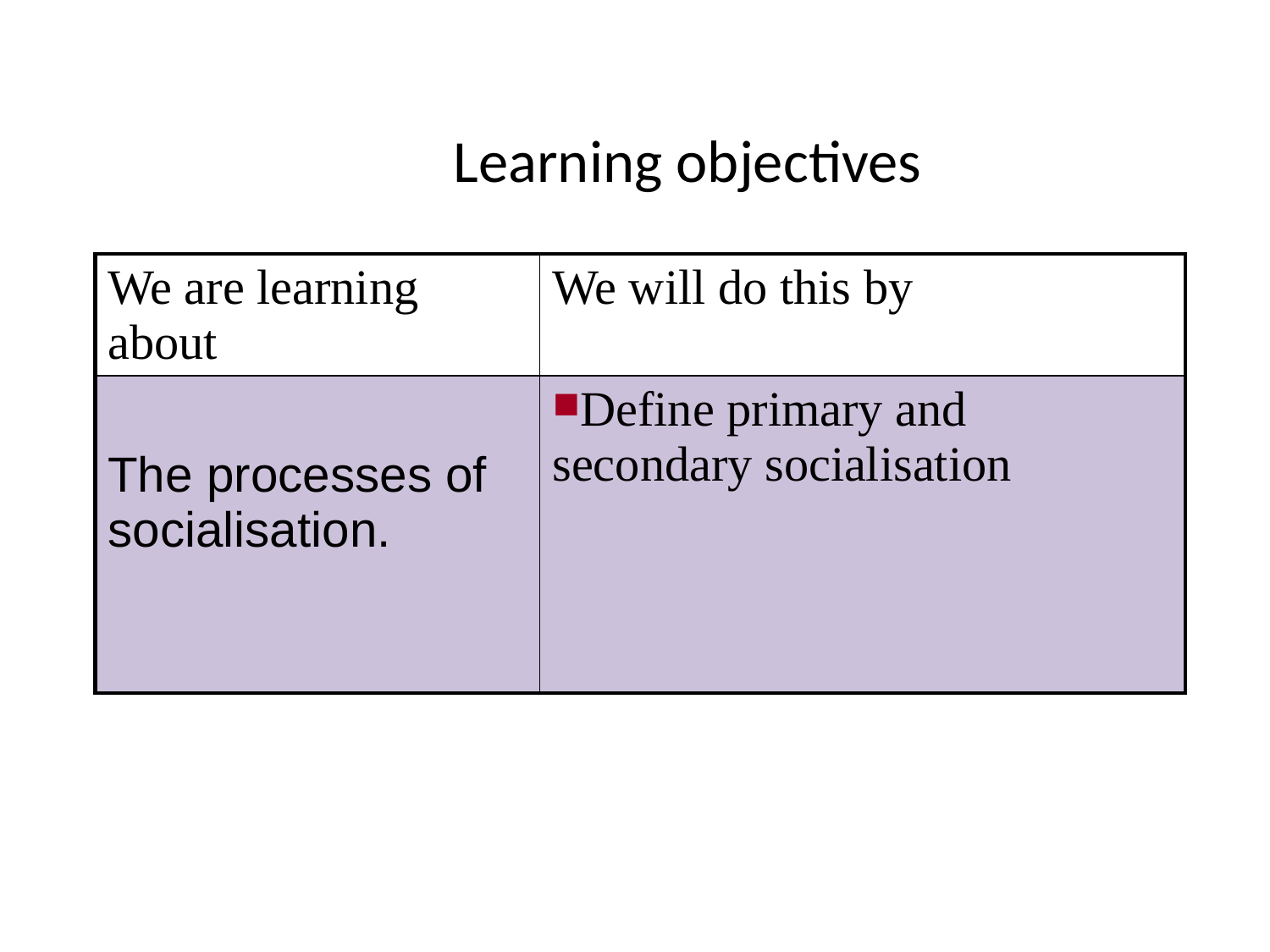

# Learning objectives
| We are learning about | We will do this by |
| --- | --- |
| The processes of socialisation. | Define primary and secondary socialisation |